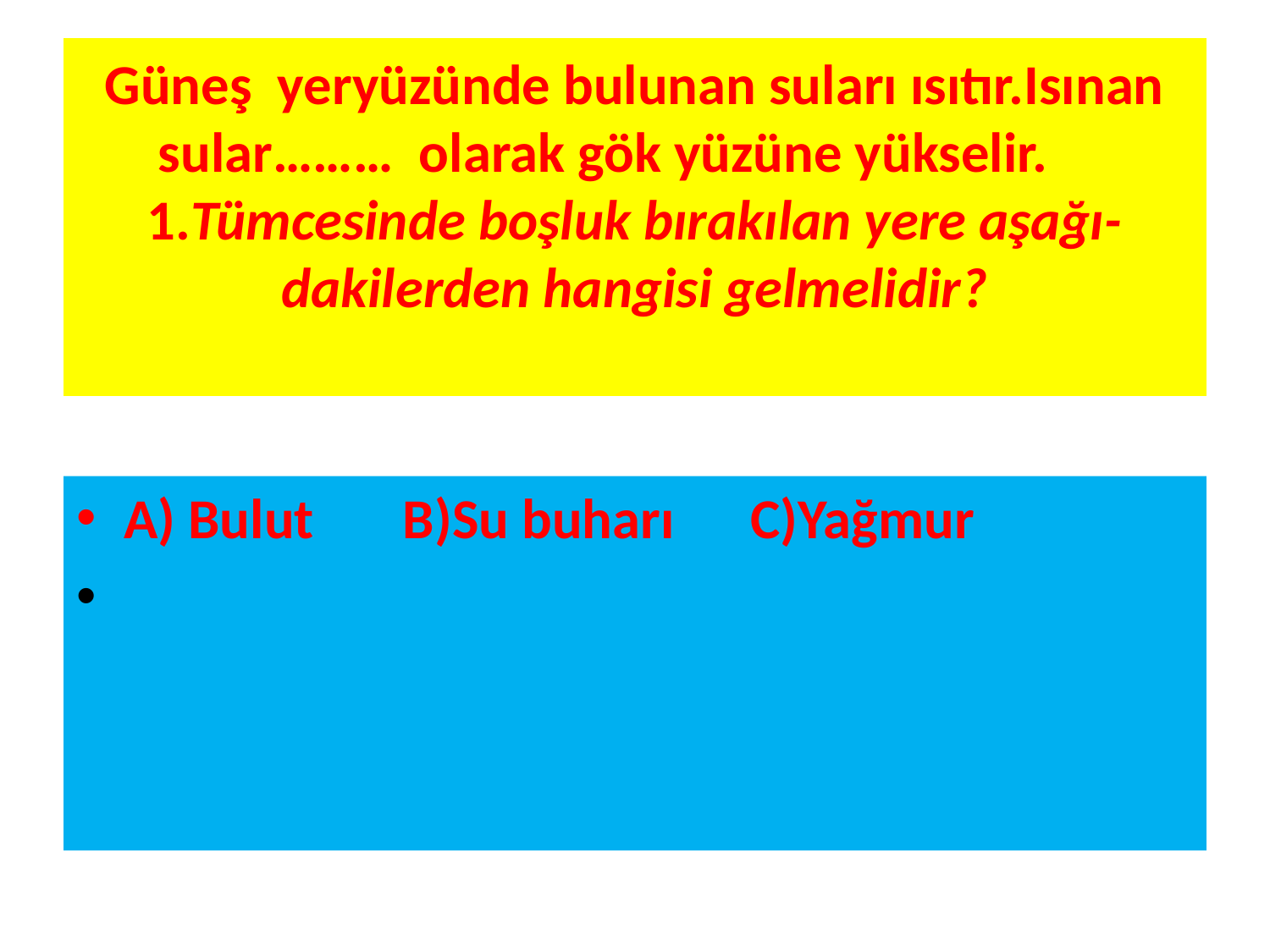

# Güneş  yeryüzünde bulunan suları ısıtır.Isınan sular………  olarak gök yüzüne yükselir. 1.Tümcesinde boşluk bırakılan yere aşağı-dakilerden hangisi gelmelidir?
A) Bulut       B)Su buharı      C)Yağmur